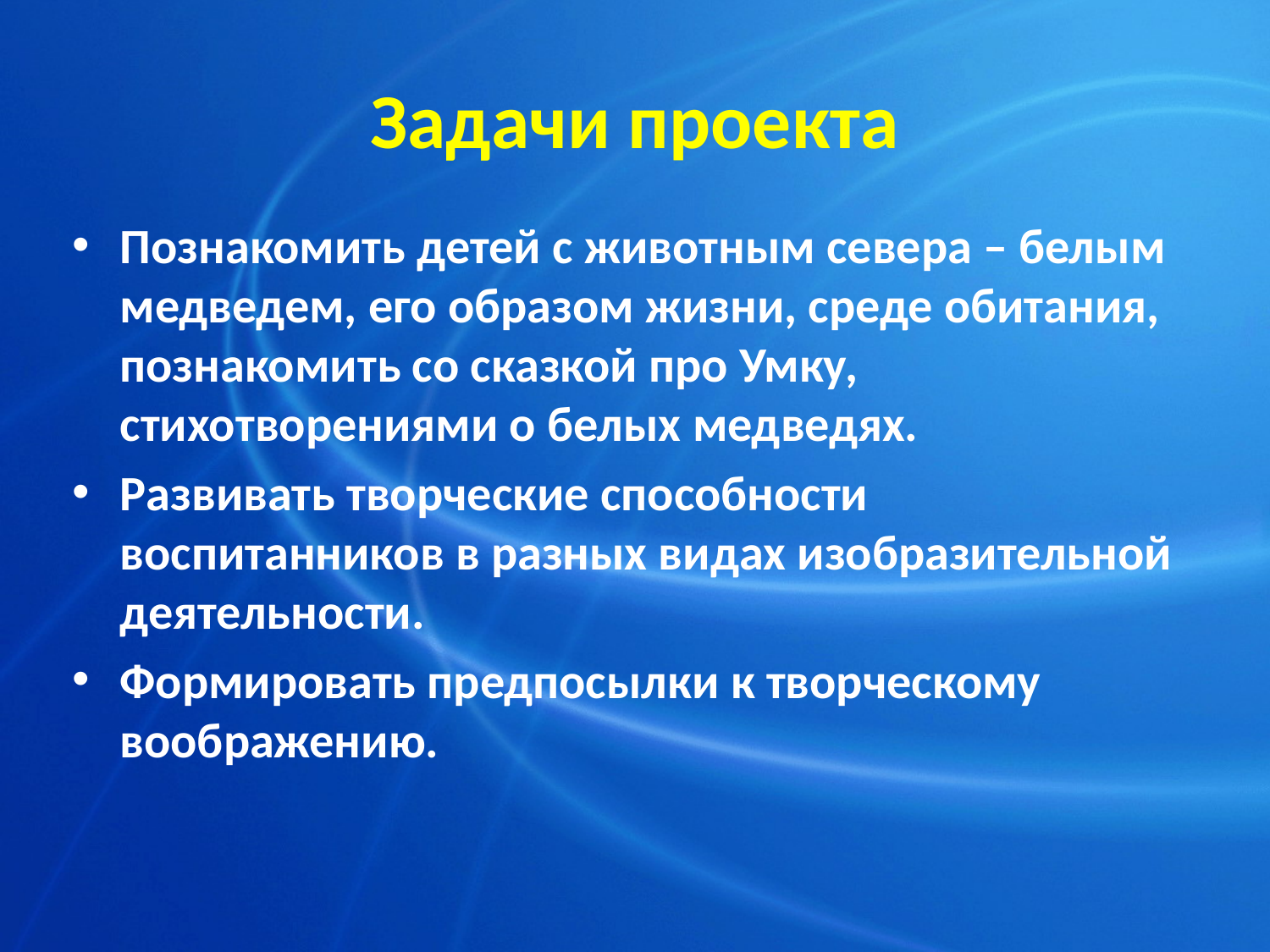

# Задачи проекта
Познакомить детей с животным севера – белым медведем, его образом жизни, среде обитания, познакомить со сказкой про Умку, стихотворениями о белых медведях.
Развивать творческие способности воспитанников в разных видах изобразительной деятельности.
Формировать предпосылки к творческому воображению.